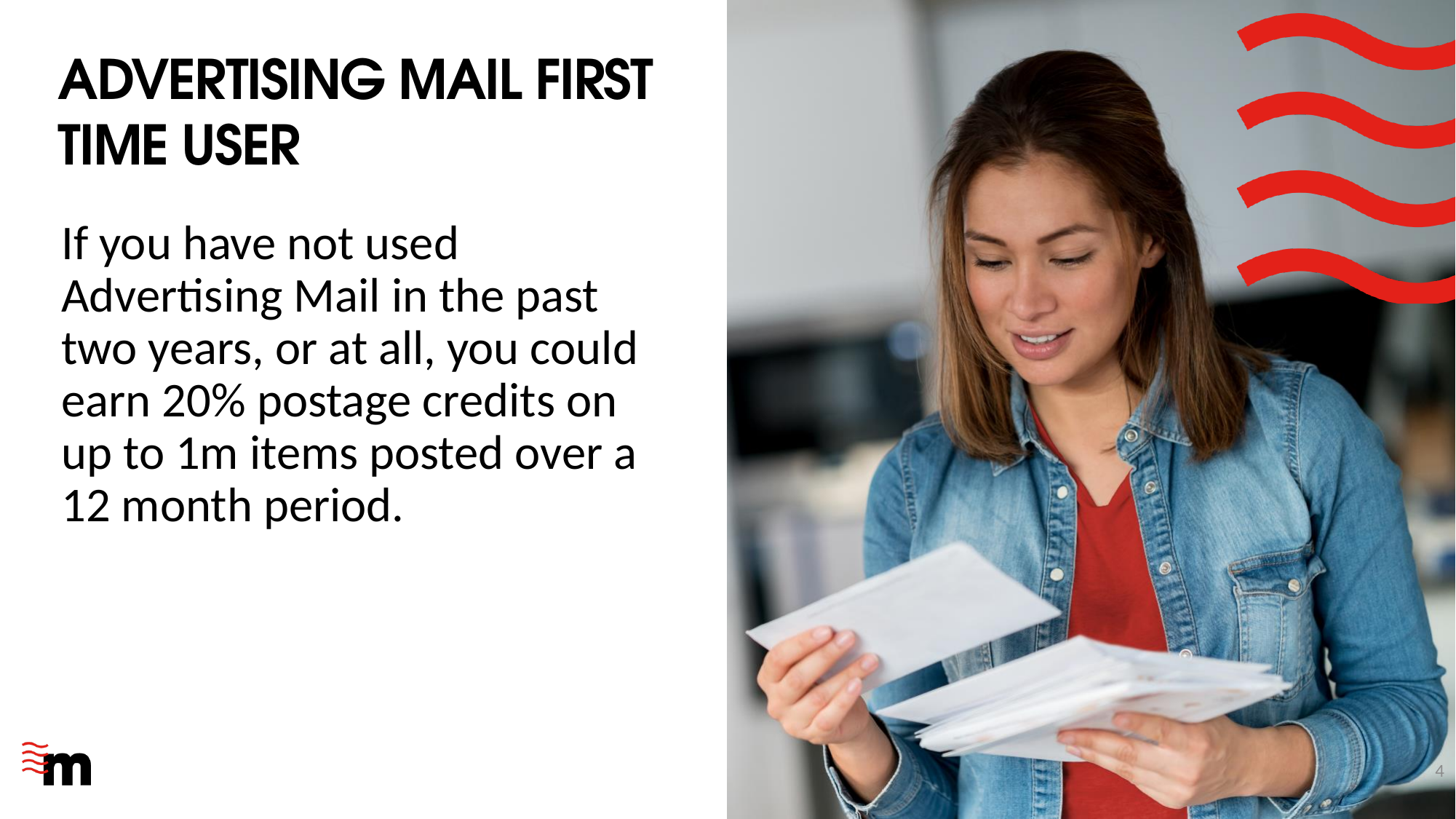

# ADVERTISING MAIL FIRST TIME USER
If you have not used Advertising Mail in the past two years, or at all, you could earn 20% postage credits on up to 1m items posted over a 12 month period.

4